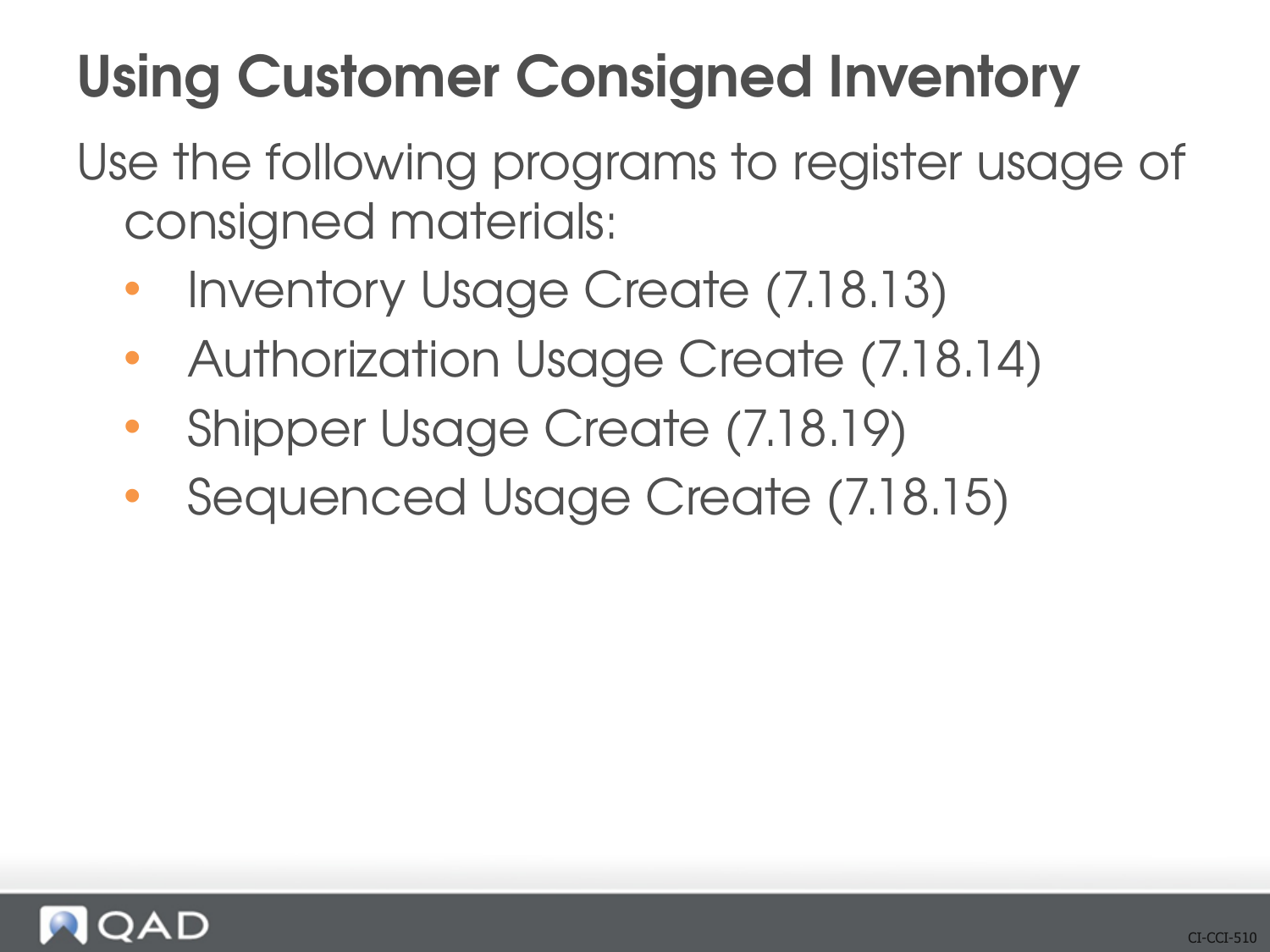

# Using Customer Consigned Inventory
Use the following programs to register usage of consigned materials:
Inventory Usage Create (7.18.13)
Authorization Usage Create (7.18.14)
Shipper Usage Create (7.18.19)
Sequenced Usage Create (7.18.15)
CI-CCI-510